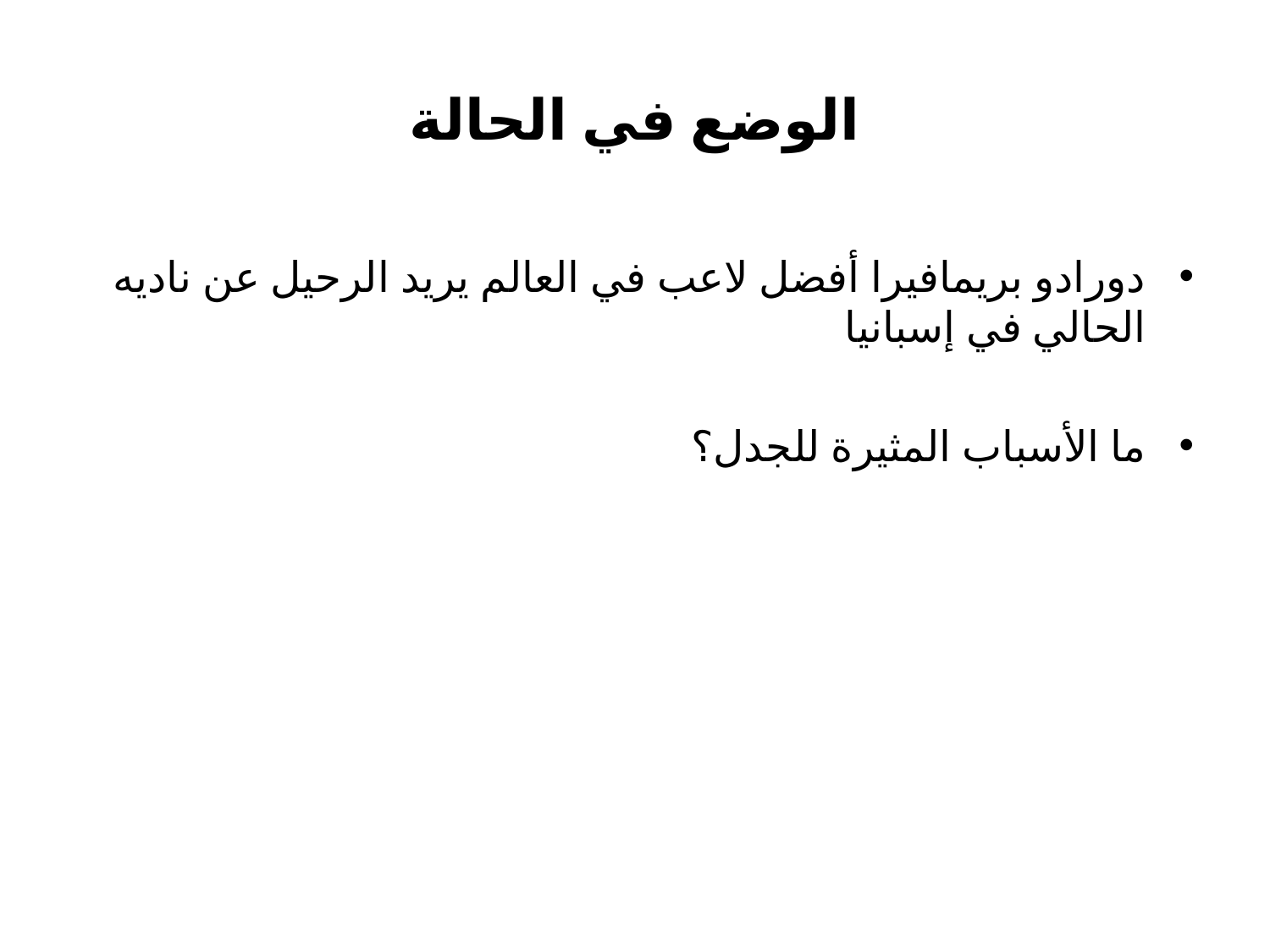

# الوضع في الحالة
دورادو بريمافيرا أفضل لاعب في العالم يريد الرحيل عن ناديه الحالي في إسبانيا

ما الأسباب المثيرة للجدل؟